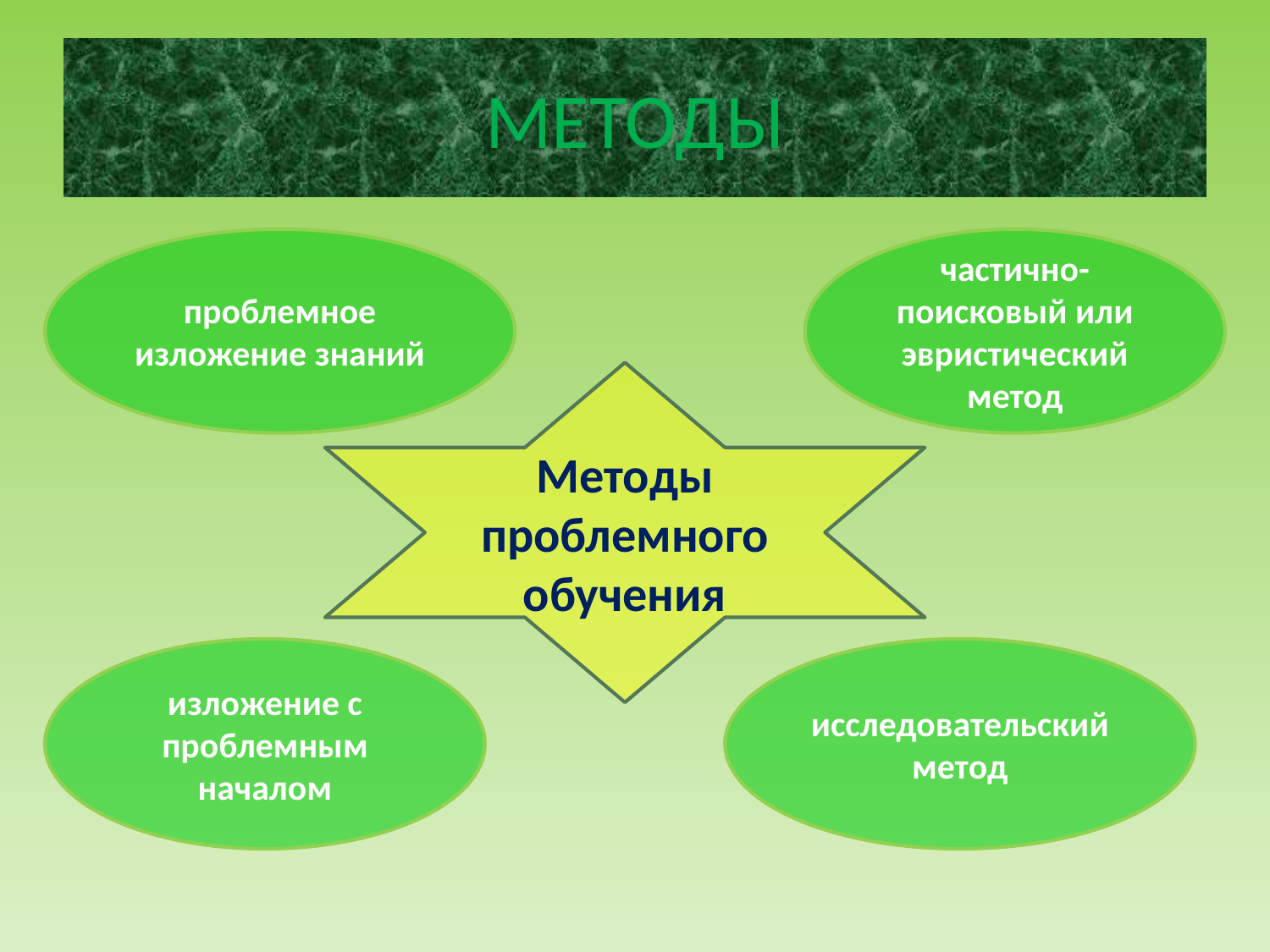

# МЕТОДЫ

проблемное изложение знаний
частично-поисковый или эвристический метод
Методы проблемного обучения
изложение с проблемным началом
исследовательский метод